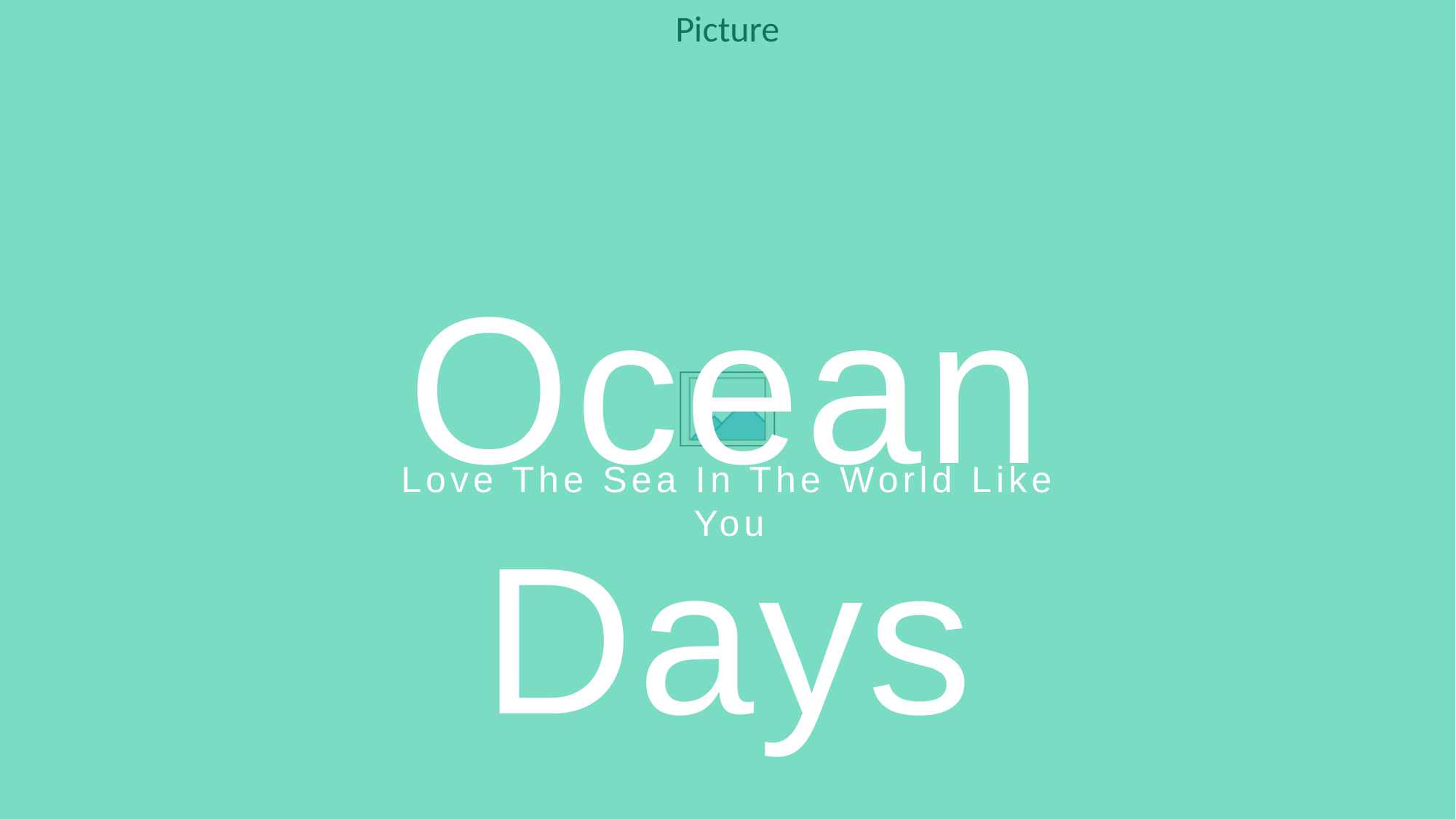

Ocean Days
Love The Sea In The World Like You